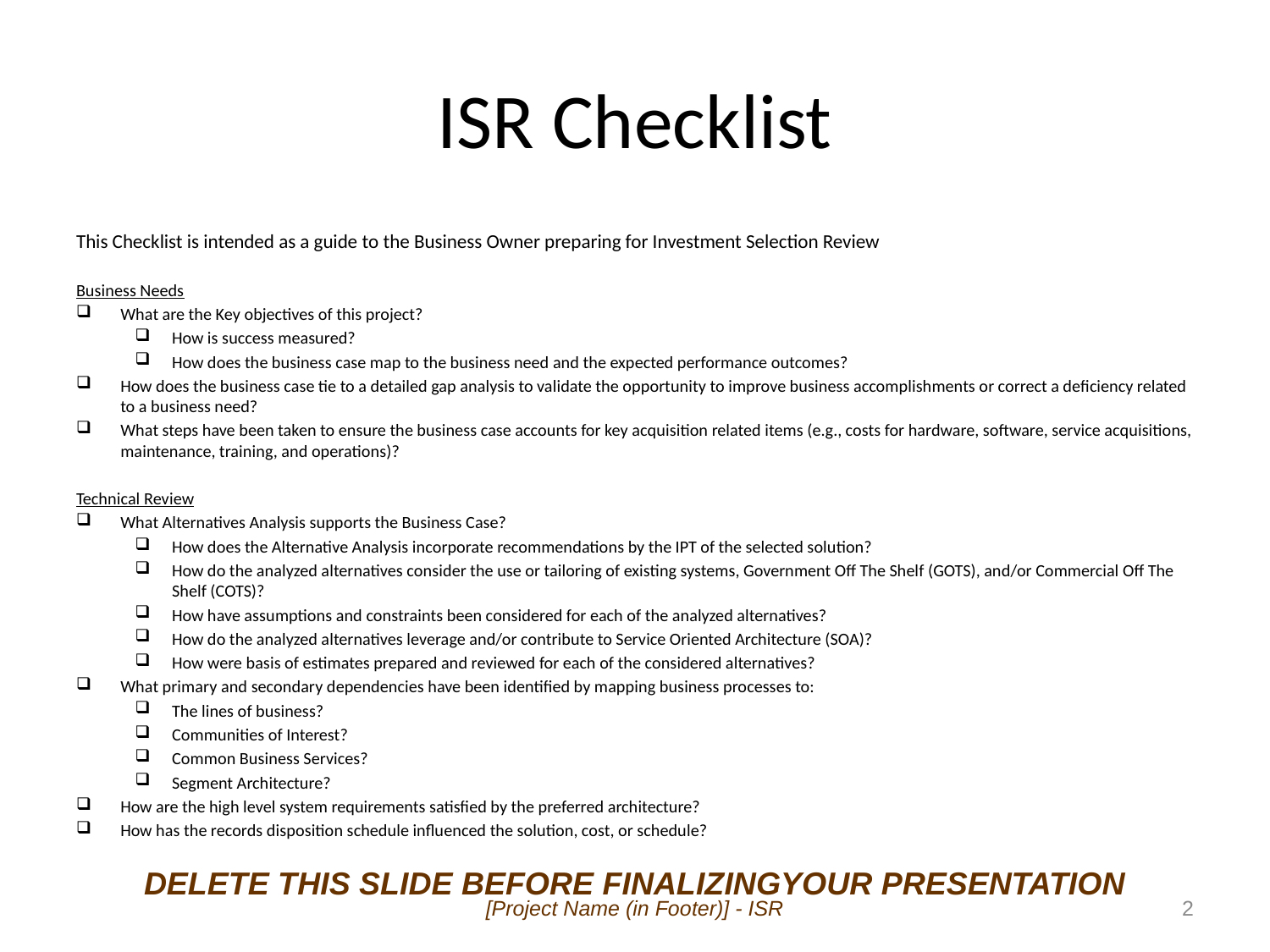

# ISR Checklist
This Checklist is intended as a guide to the Business Owner preparing for Investment Selection Review

Business Needs
What are the Key objectives of this project?
How is success measured?
How does the business case map to the business need and the expected performance outcomes?
How does the business case tie to a detailed gap analysis to validate the opportunity to improve business accomplishments or correct a deficiency related to a business need?
What steps have been taken to ensure the business case accounts for key acquisition related items (e.g., costs for hardware, software, service acquisitions, maintenance, training, and operations)?

Technical Review
What Alternatives Analysis supports the Business Case?
How does the Alternative Analysis incorporate recommendations by the IPT of the selected solution?
How do the analyzed alternatives consider the use or tailoring of existing systems, Government Off The Shelf (GOTS), and/or Commercial Off The Shelf (COTS)?
How have assumptions and constraints been considered for each of the analyzed alternatives?
How do the analyzed alternatives leverage and/or contribute to Service Oriented Architecture (SOA)?
How were basis of estimates prepared and reviewed for each of the considered alternatives?
What primary and secondary dependencies have been identified by mapping business processes to:
The lines of business?
Communities of Interest?
Common Business Services?
Segment Architecture?
How are the high level system requirements satisfied by the preferred architecture?
How has the records disposition schedule influenced the solution, cost, or schedule?
DELETE THIS SLIDE BEFORE FINALIZINGYOUR PRESENTATION
[Project Name (in Footer)] - ISR
2